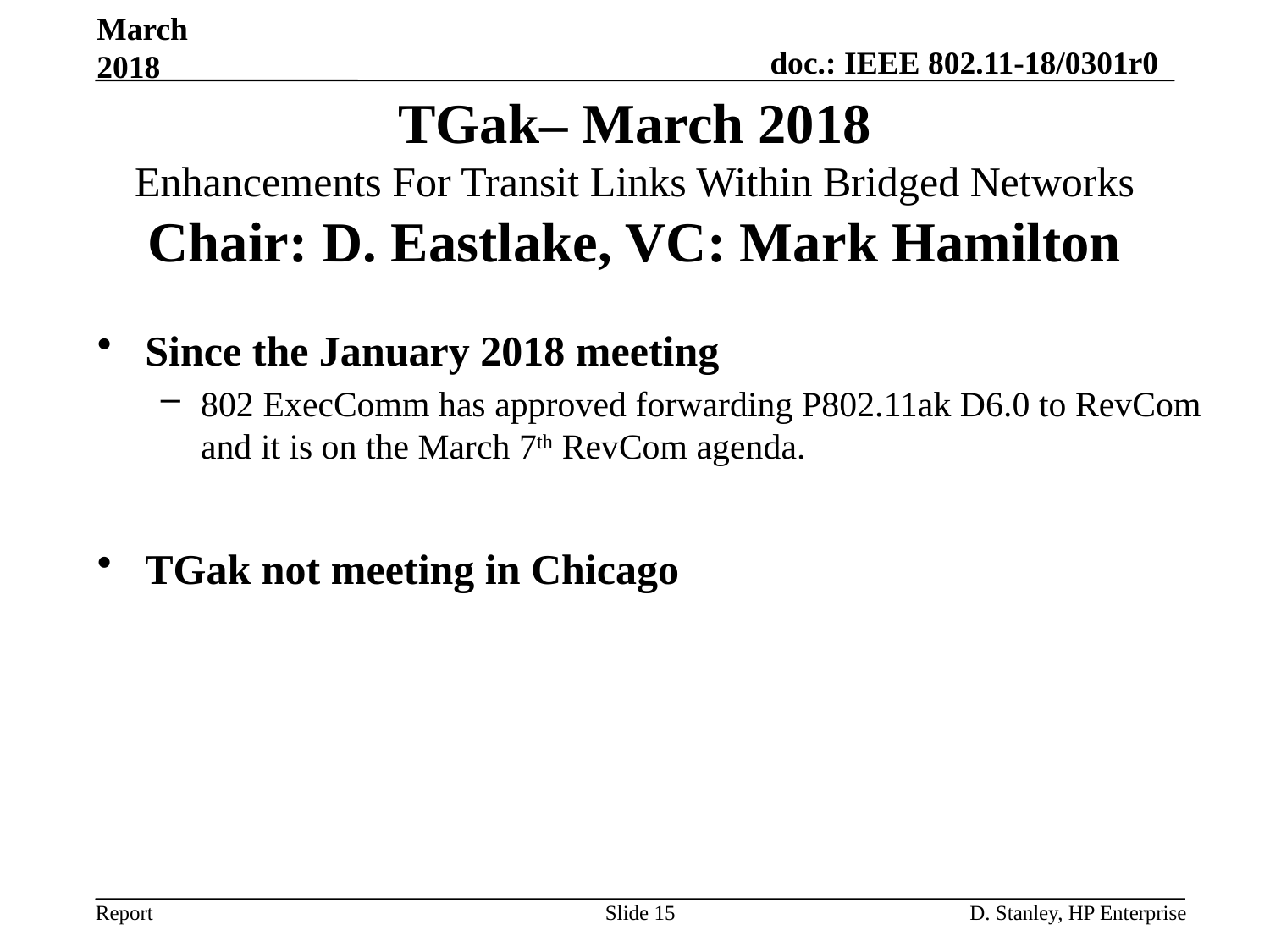

March 2018
# TGak– March 2018 Enhancements For Transit Links Within Bridged Networks Chair: D. Eastlake, VC: Mark Hamilton
Since the January 2018 meeting
802 ExecComm has approved forwarding P802.11ak D6.0 to RevCom and it is on the March 7th RevCom agenda.

TGak not meeting in Chicago

Slide 15
D. Stanley, HP Enterprise